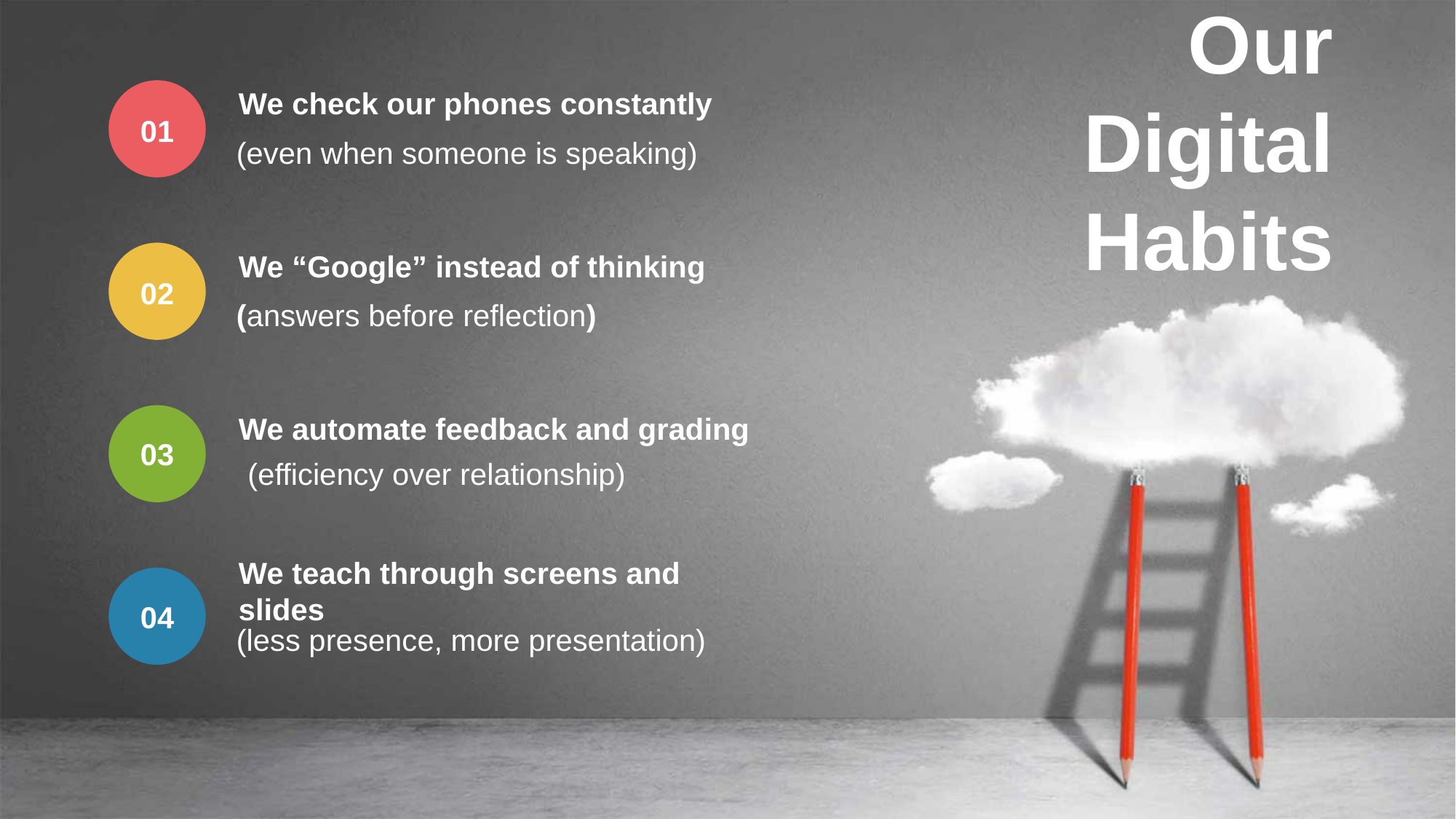

Our Digital Habits
We check our phones constantly
(even when someone is speaking)

01
We “Google” instead of thinking
(answers before reflection)

02
We automate feedback and grading

03
(efficiency over relationship)
We teach through screens and slides
(less presence, more presentation)

04